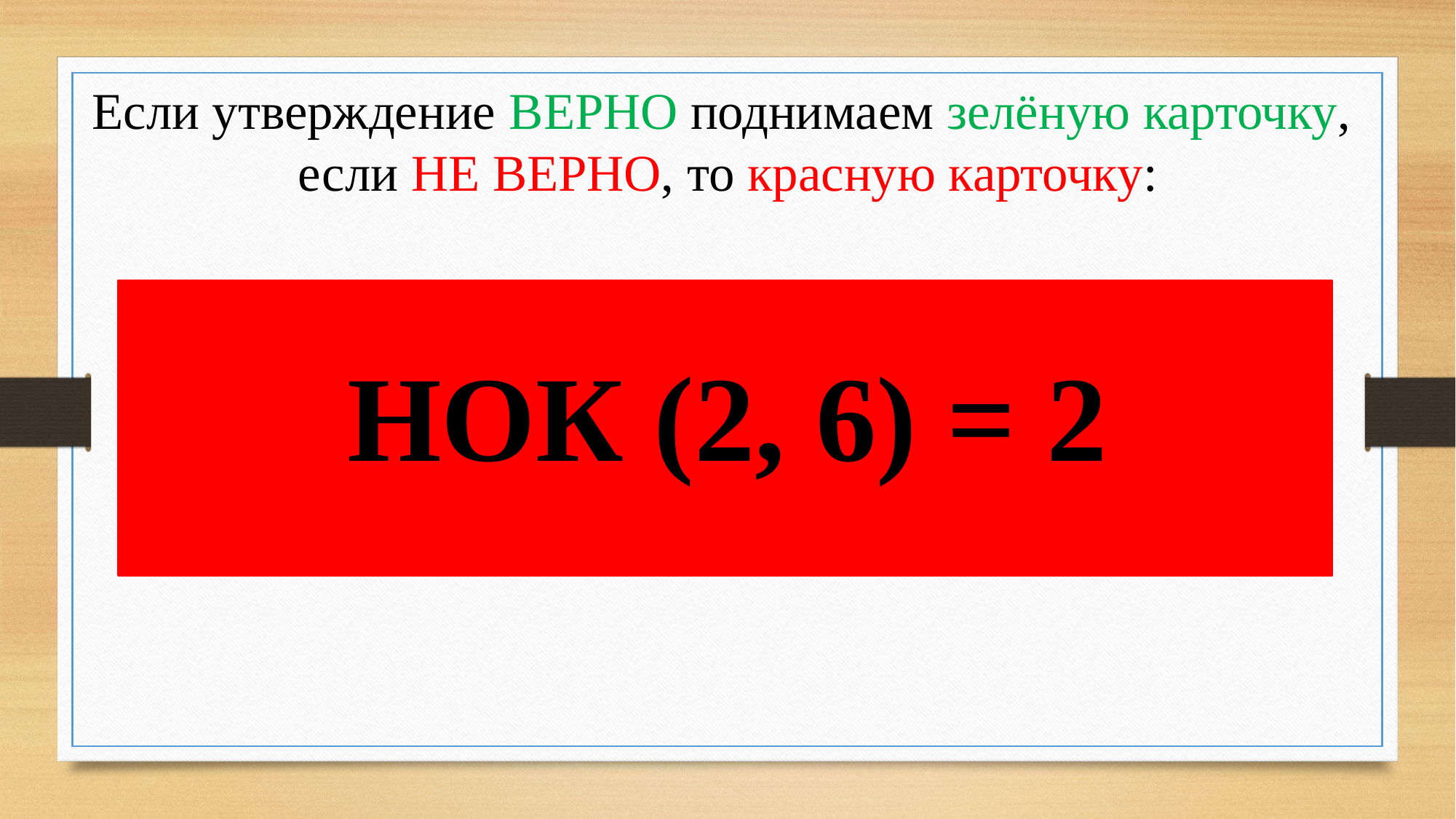

Если утверждение ВЕРНО поднимаем зелёную карточку,
если НЕ ВЕРНО, то красную карточку:

НОК (2, 6) = 2